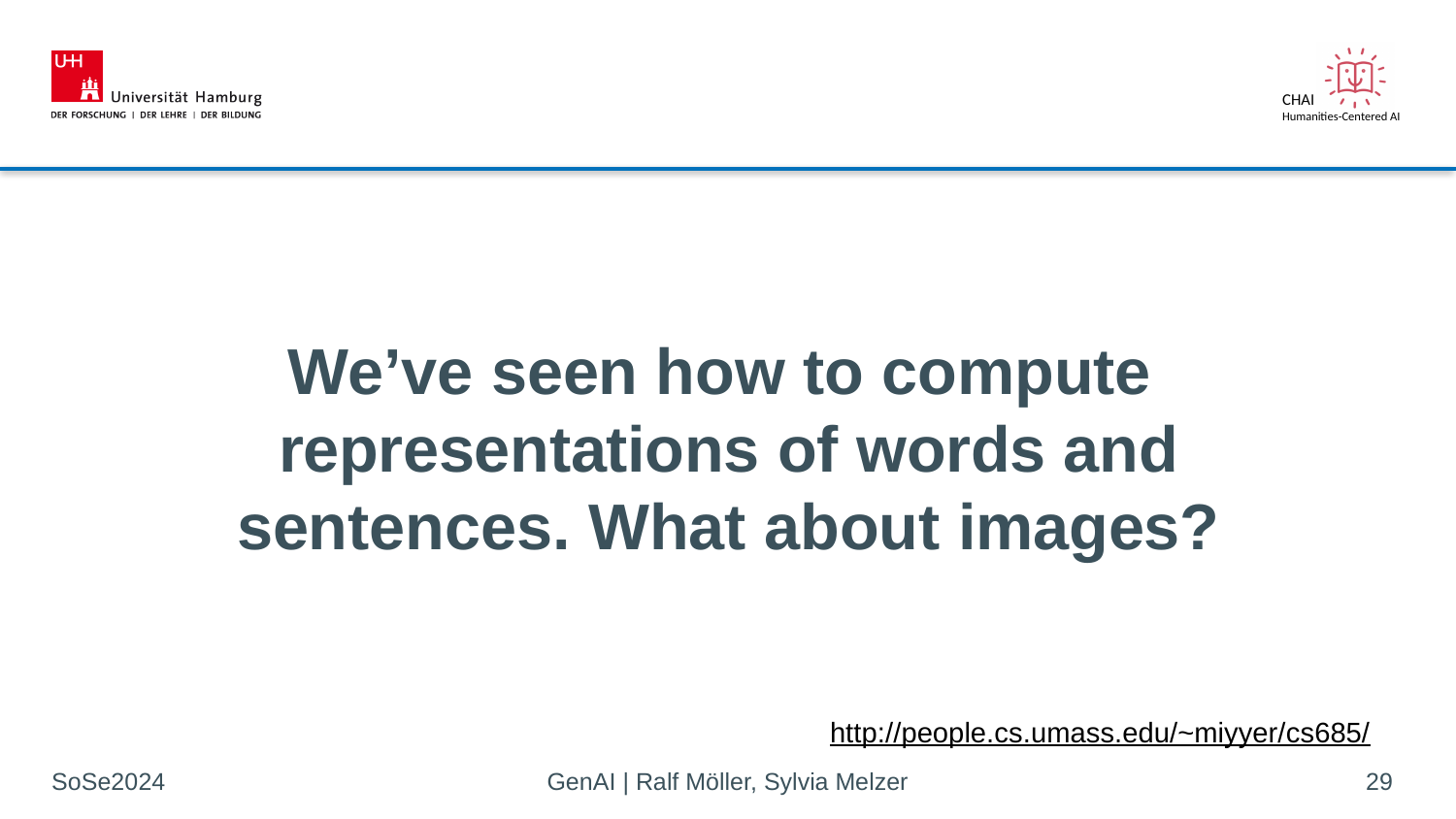

We’ve seen how to compute  representations of words and sentences. What about images?
http://people.cs.umass.edu/~miyyer/cs685/
SoSe2024
GenAI | Ralf Möller, Sylvia Melzer
29